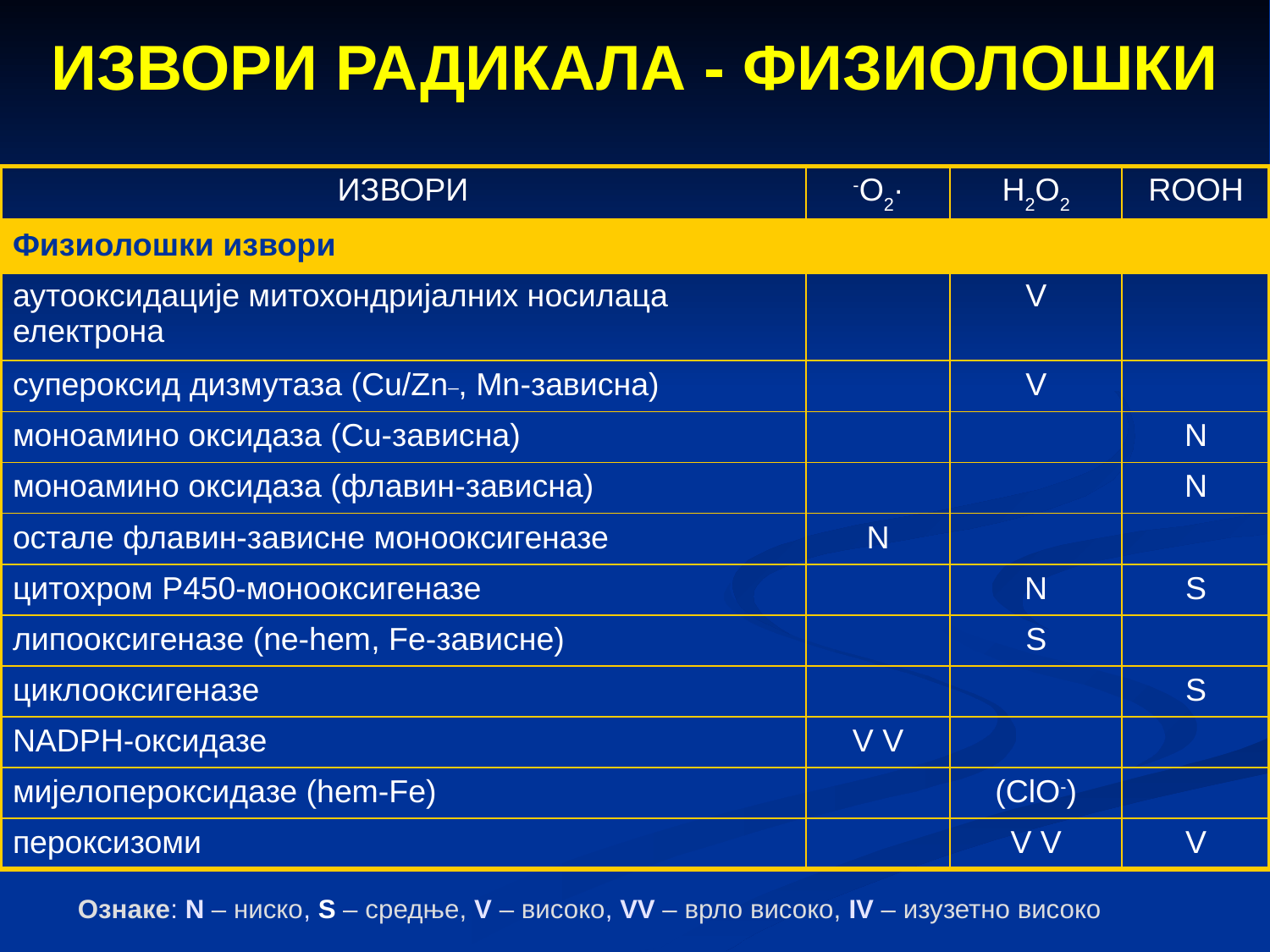

# ИЗВОРИ РАДИКАЛА - ФИЗИОЛОШКИ
| ИЗВОРИ | -O2· | H2O2 | ROOH |
| --- | --- | --- | --- |
| Физиолошки извори |  |  |  |
| аутооксидације митохондријалних носилаца електрона |  | V |  |
| супероксид дизмутаза (Cu/Zn\_, Mn-зависнa) |  | V |  |
| моноамино оксидаза (Cu-зависнa) |  |  | N |
| моноамино оксидаза (флавин-зависна) |  |  | N |
| остале флавин-зависне монооксигеназе | N |  |  |
| цитохром Р450-монооксигеназе |  | N | S |
| липооксигеназе (ne-hem, Fe-зависне) |  | S |  |
| циклооксигеназе |  |  | S |
| NADPH-оксидазе | V V |  |  |
| мијелопероксидазе (hem-Fe) |  | (ClO-) |  |
| пероксизоми |  | V V | V |
Ознаке: N – ниско, S – средњe, V – високo, VV – врло високo, IV – изузетно високo